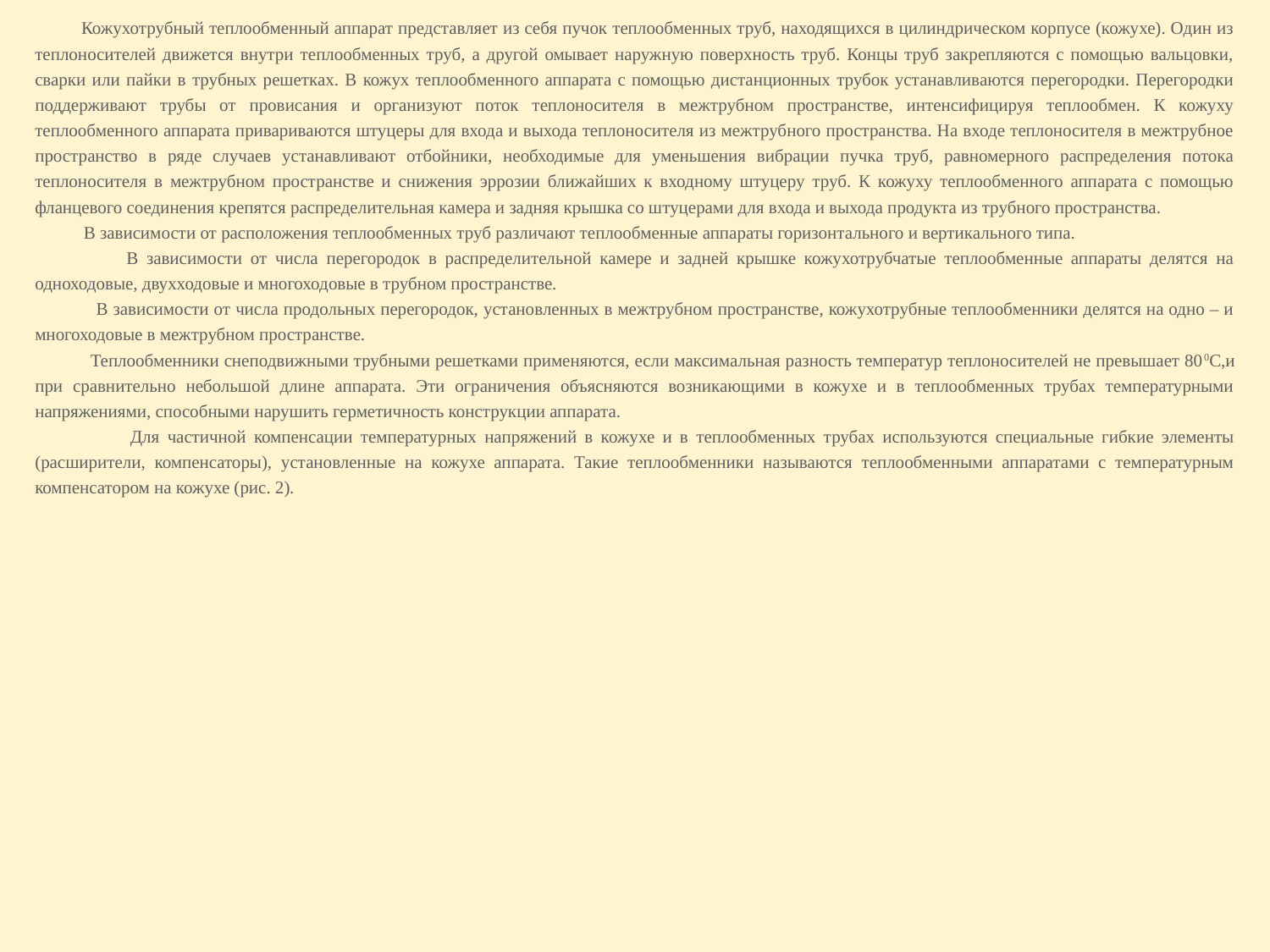

Кожухотрубный теплообменный аппарат представляет из себя пучок теплообменных труб, находящихся в цилиндрическом корпусе (кожухе). Один из теплоносителей движется внутри теплообменных труб, а другой омывает наружную поверхность труб. Концы труб закрепляются с помощью вальцовки, сварки или пайки в трубных решетках. В кожух теплообменного аппарата с помощью дистанционных трубок устанавливаются перегородки. Перегородки поддерживают трубы от провисания и организуют поток теплоносителя в межтрубном пространстве, интенсифицируя теплообмен. К кожуху теплообменного аппарата привариваются штуцеры для входа и выхода теплоносителя из межтрубного пространства. На входе теплоносителя в межтрубное пространство в ряде случаев устанавливают отбойники, необходимые для уменьшения вибрации пучка труб, равномерного распределения потока теплоносителя в межтрубном пространстве и снижения эррозии ближайших к входному штуцеру труб. К кожуху теплообменного аппарата с помощью фланцевого соединения крепятся распределительная камера и задняя крышка со штуцерами для входа и выхода продукта из трубного пространства.
           В зависимости от расположения теплообменных труб различают теплообменные аппараты горизонтального и вертикального типа.
           В зависимости от числа перегородок в распределительной камере и задней крышке кожухотрубчатые теплообменные аппараты делятся на одноходовые, двухходовые и многоходовые в трубном пространстве.
            В зависимости от числа продольных перегородок, установленных в межтрубном пространстве, кожухотрубные теплообменники делятся на одно – и многоходовые в межтрубном пространстве.
           Теплообменники cнеподвижными трубными решетками применяются, если максимальная разность температур теплоносителей не превышает 800С,и при сравнительно небольшой длине аппарата. Эти ограничения объясняются возникающими в кожухе и в теплообменных трубах температурными напряжениями, способными нарушить герметичность конструкции аппарата.
            Для частичной компенсации температурных напряжений в кожухе и в теплообменных трубах используются специальные гибкие элементы (расширители, компенсаторы), установленные на кожухе аппарата. Такие теплообменники называются теплообменными аппаратами с температурным компенсатором на кожухе (рис. 2).